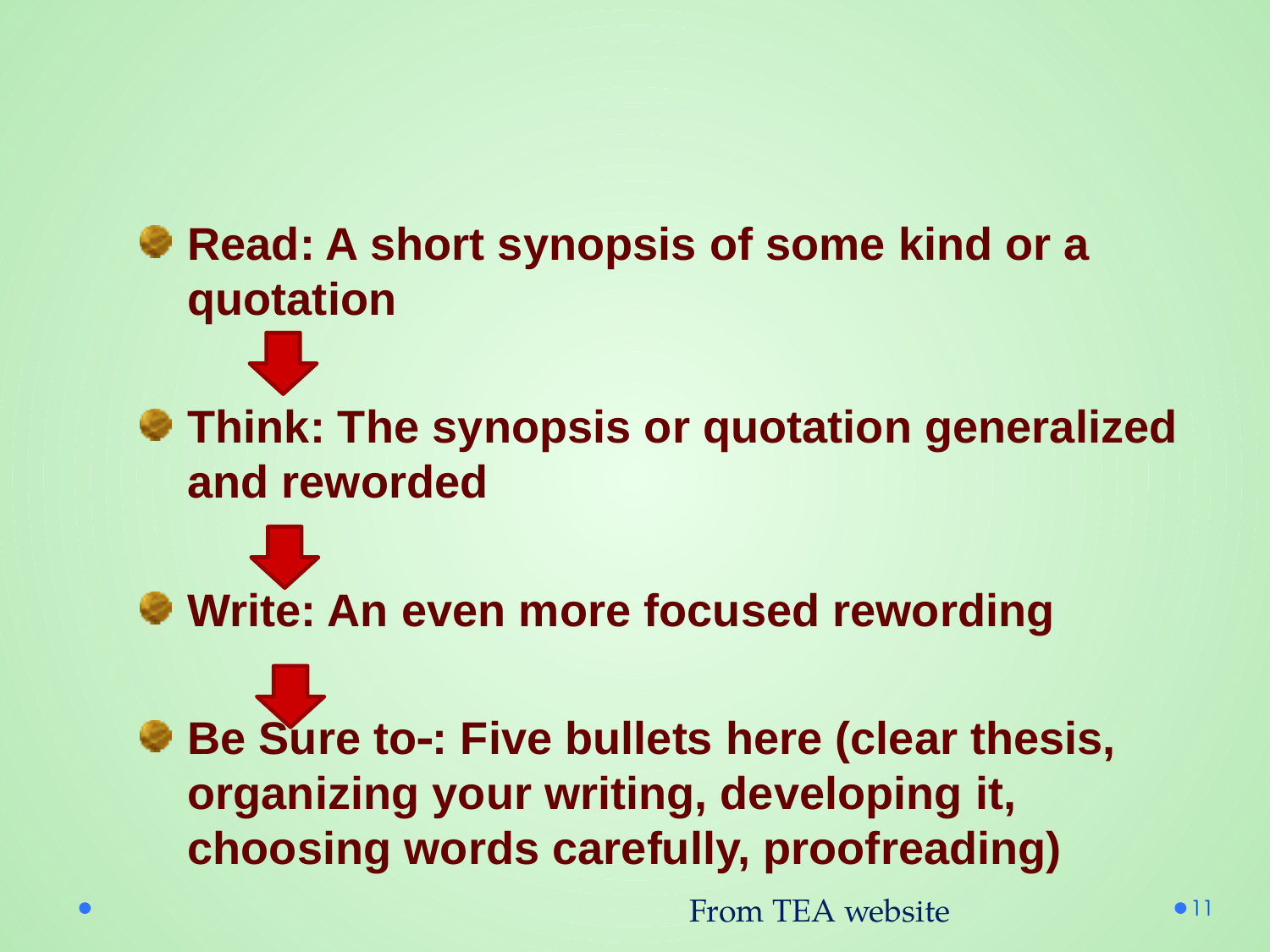

# STAAR Writing Prompts—Scaffolding
Read: A short synopsis of some kind or a quotation

Think: The synopsis or quotation generalized and reworded

Write: An even more focused rewording

Be Sure to−: Five bullets here (clear thesis, organizing your writing, developing it, choosing words carefully, proofreading)

11
From TEA website